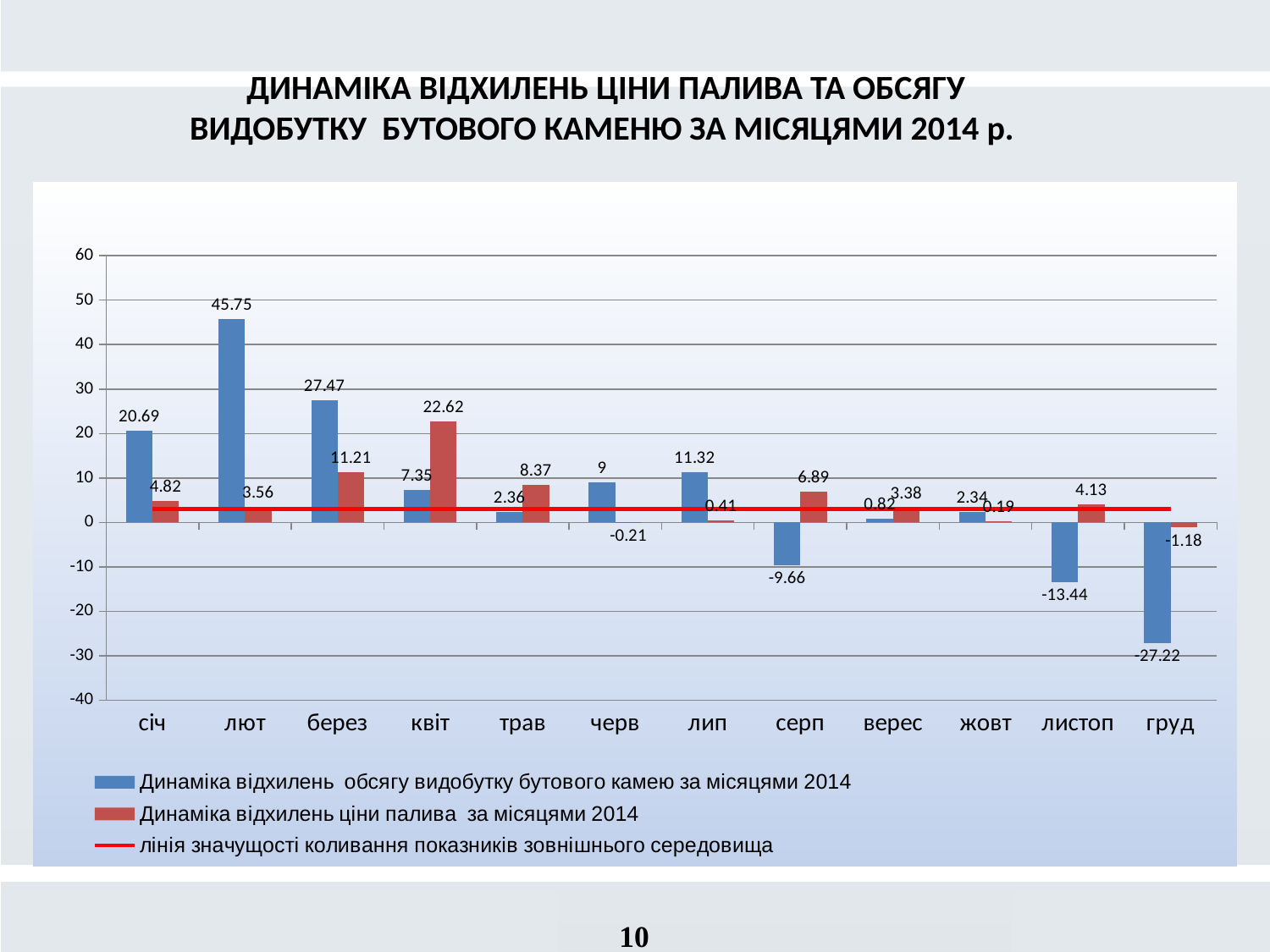

# ДИНАМІКА ВІДХИЛЕНЬ ЦІНИ ПАЛИВА ТА ОБСЯГУ ВИДОБУТКУ  БУТОВОГО КАМЕНЮ ЗА МІСЯЦЯМИ 2014 р.

### Chart

| Category | Динаміка відхилень  обсягу видобутку бутового камею за місяцями 2014 | Динаміка відхилень ціни палива  за місяцями 2014 |  |
|---|---|---|---|
| січ | 20.69 | 4.82 | 3.0 |
| лют | 45.75 | 3.56 | 3.0 |
| берез | 27.47 | 11.21 | 3.0 |
| квіт | 7.35 | 22.62 | 3.0 |
| трав | 2.36 | 8.37 | 3.0 |
| черв | 9.0 | -0.21 | 3.0 |
| лип | 11.32 | 0.41 | 3.0 |
| серп | -9.66 | 6.89 | 3.0 |
| верес | 0.82 | 3.38 | 3.0 |
| жовт | 2.34 | 0.19 | 3.0 |
| листоп | -13.44 | 4.13 | 3.0 |
| груд | -27.22 | -1.18 | 3.0 |
10